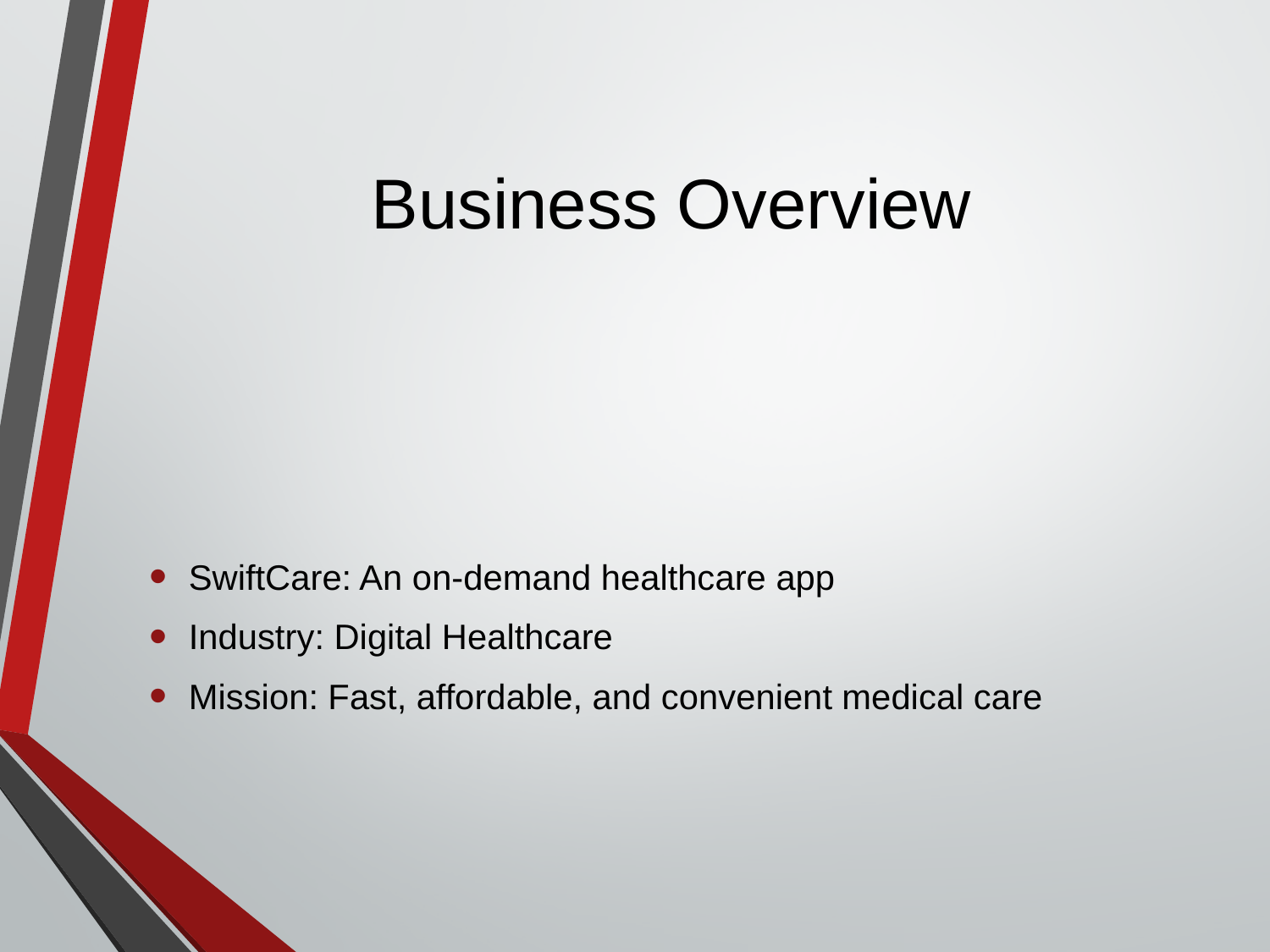

# Business Overview

SwiftCare: An on-demand healthcare app
Industry: Digital Healthcare
Mission: Fast, affordable, and convenient medical care